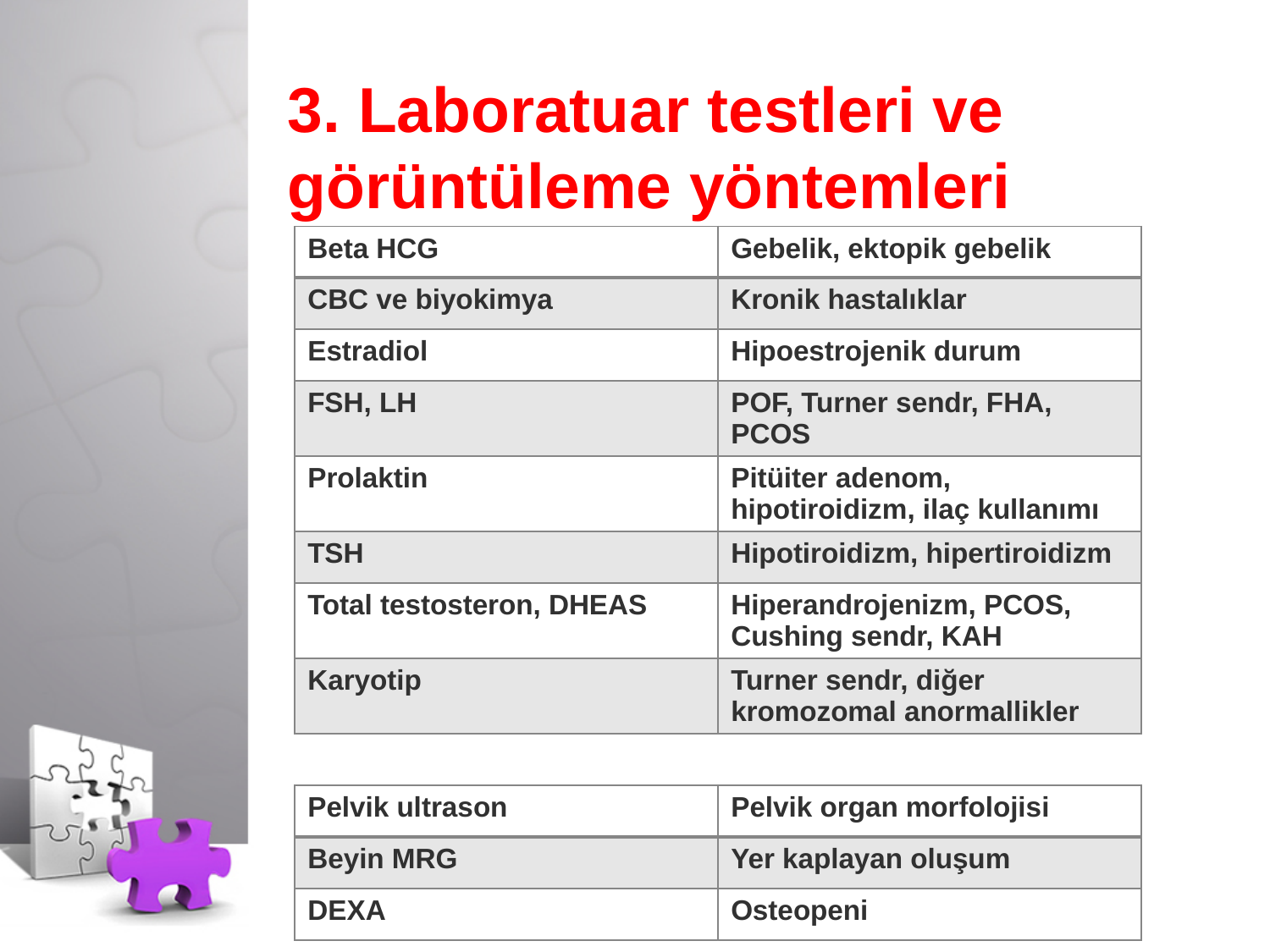

# 3. Laboratuar testleri ve görüntüleme yöntemleri

| Beta HCG | Gebelik, ektopik gebelik |
| --- | --- |
| CBC ve biyokimya | Kronik hastalıklar |
| Estradiol | Hipoestrojenik durum |
| FSH, LH | POF, Turner sendr, FHA, PCOS |
| Prolaktin | Pitüiter adenom, hipotiroidizm, ilaç kullanımı |
| TSH | Hipotiroidizm, hipertiroidizm |
| Total testosteron, DHEAS | Hiperandrojenizm, PCOS, Cushing sendr, KAH |
| Karyotip | Turner sendr, diğer kromozomal anormallikler |
| Pelvik ultrason | Pelvik organ morfolojisi |
| --- | --- |
| Beyin MRG | Yer kaplayan oluşum |
| DEXA | Osteopeni |